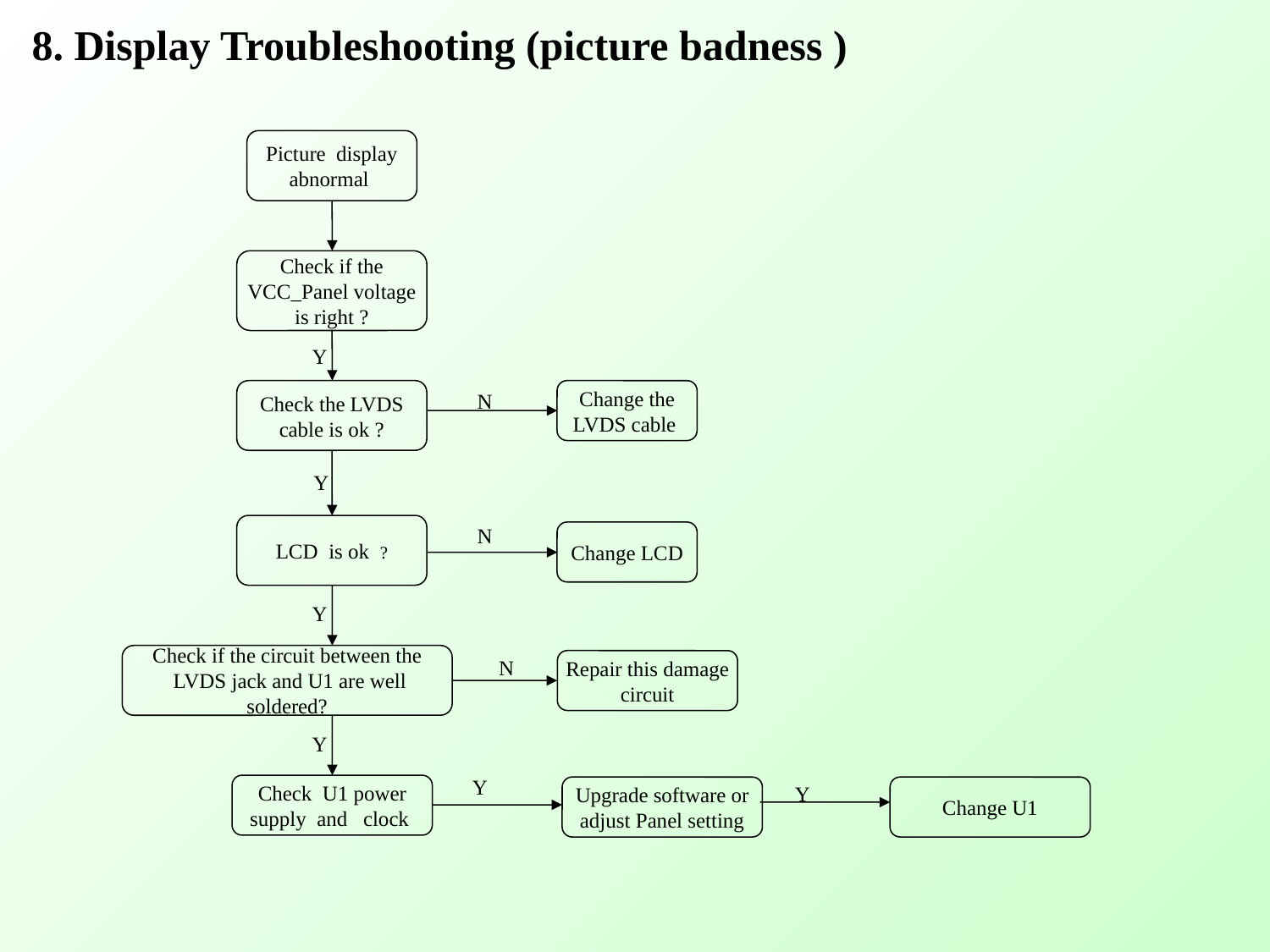

8. Display Troubleshooting (picture badness )
Picture  display abnormal

Check if the VCC_Panel voltage is right ?

Y
Check the LVDS cable is ok ?
Change the LVDS cable
N

Y
LCD  is ok  ?
N
Change LCD

Y
Check if the circuit between the
 LVDS jack and U1 are well soldered?
Repair this damage circuit
N

Y
Y
Check  U1 power supply  and   clock
Upgrade software or adjust Panel setting
Change U1
Y